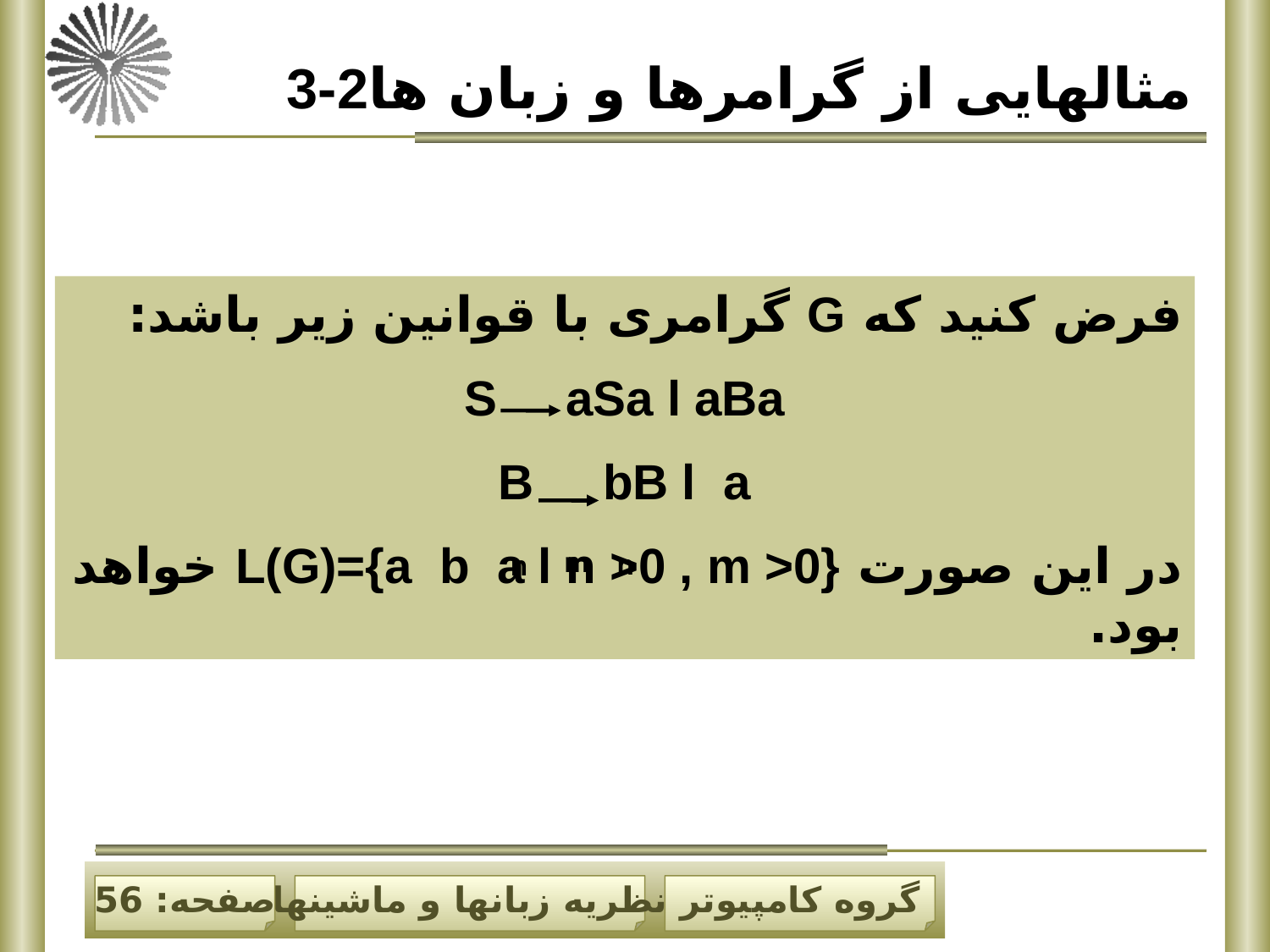

3-2مثالهایی از گرامرها و زبان ها
فرض کنید که G گرامری با قوانین زیر باشد:
S     aSa l aBa
B     bB l  a
در این صورت L(G)={a  b  a l n >0 , m >0} خواهد بود.

m
n
n